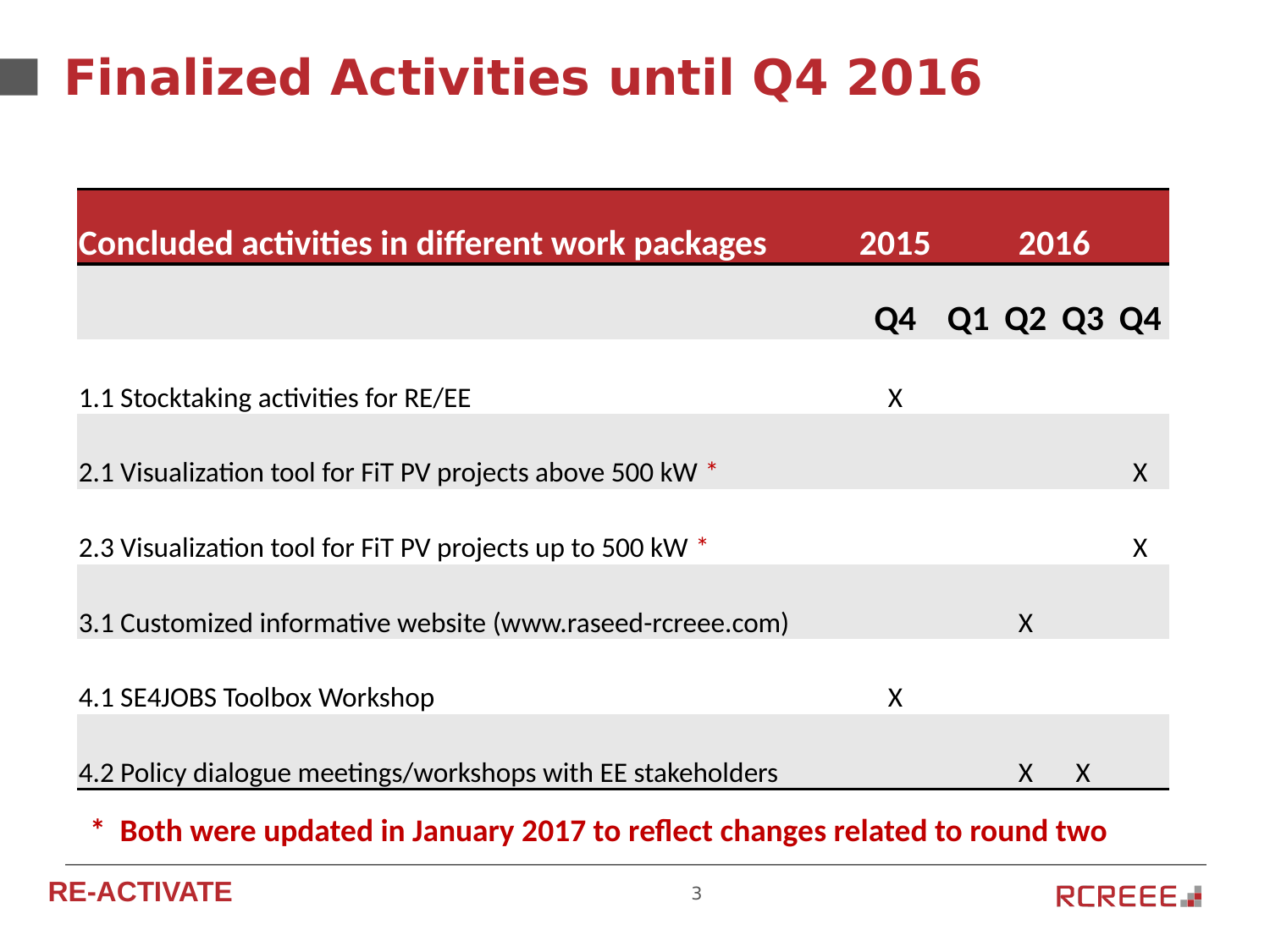

# Finalized Activities until Q4 2016
| Concluded activities in different work packages | 2015 | 2016 |  |  |  |
| --- | --- | --- | --- | --- | --- |
|  | Q4 | Q1 | Q2 | Q3 | Q4 |
| 1.1 Stocktaking activities for RE/EE | X |  |  |  |  |
| 2.1 Visualization tool for FiT PV projects above 500 kW \* |  |  |  |  | X |
| 2.3 Visualization tool for FiT PV projects up to 500 kW \* |  |  |  |  | X |
| 3.1 Customized informative website (www.raseed-rcreee.com) |  |  | X |  |  |
| 4.1 SE4JOBS Toolbox Workshop | X |  |  |  |  |
| 4.2 Policy dialogue meetings/workshops with EE stakeholders |  |  | X | X |  |
*  Both were updated in January 2017 to reflect changes related to round two